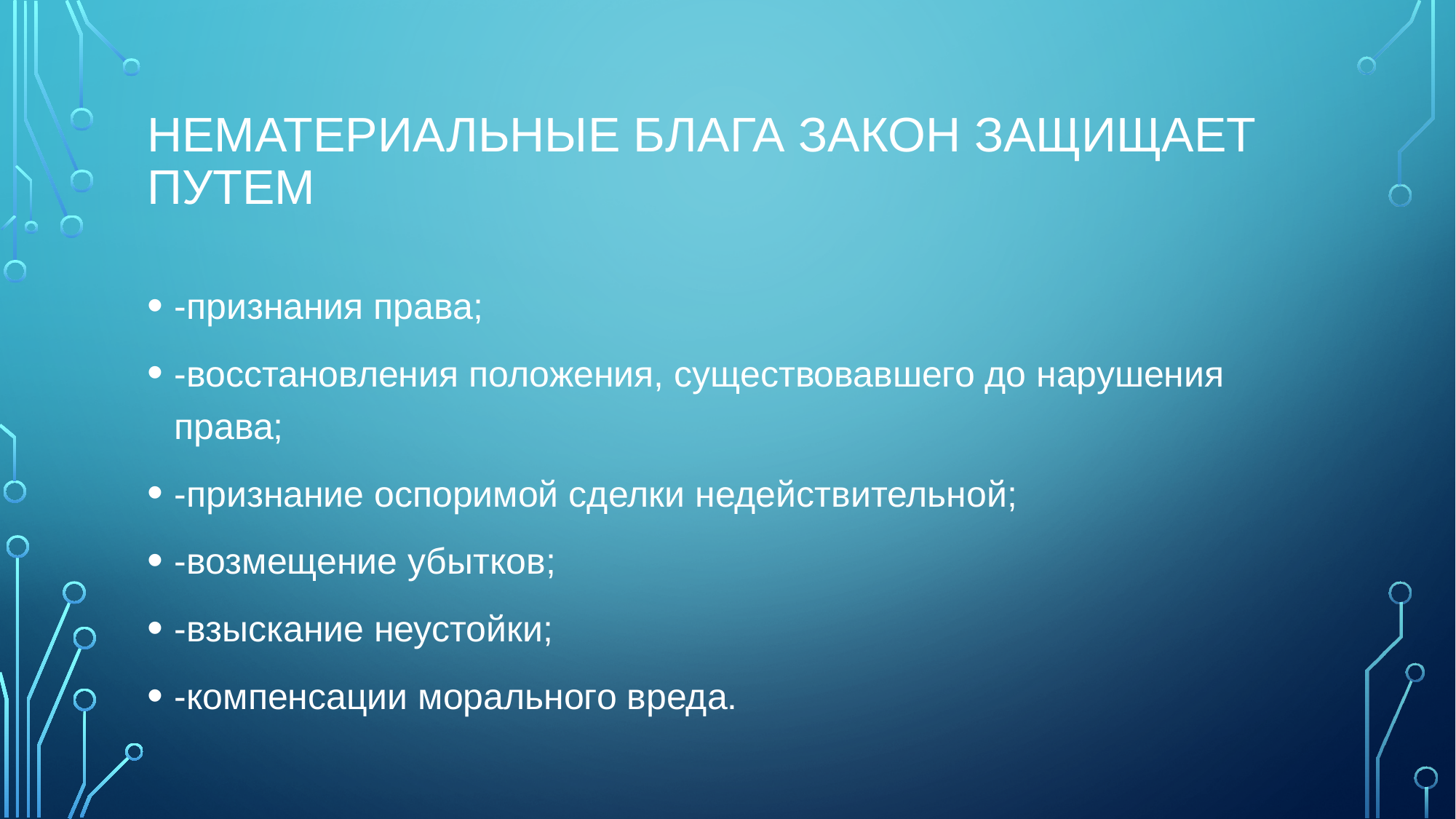

# Нематериальные блага закон защищает путем
-признания права;
-восстановления положения, существовавшего до нарушения права;
-признание оспоримой сделки недействительной;
-возмещение убытков;
-взыскание неустойки;
-компенсации морального вреда.